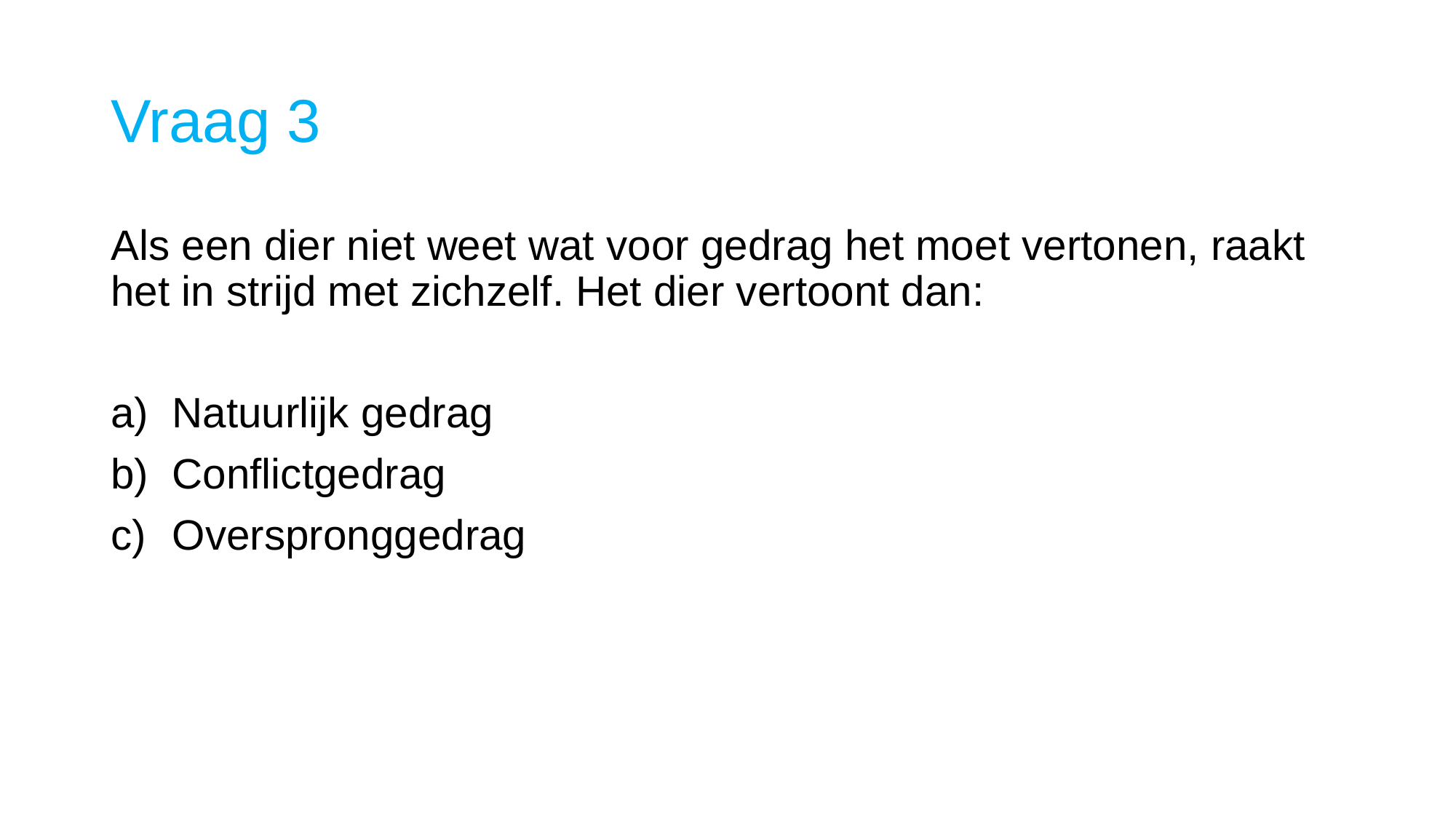

# Vraag 3
Als een dier niet weet wat voor gedrag het moet vertonen, raakt het in strijd met zichzelf. Het dier vertoont dan:

Natuurlijk gedrag
Conflictgedrag
Overspronggedrag